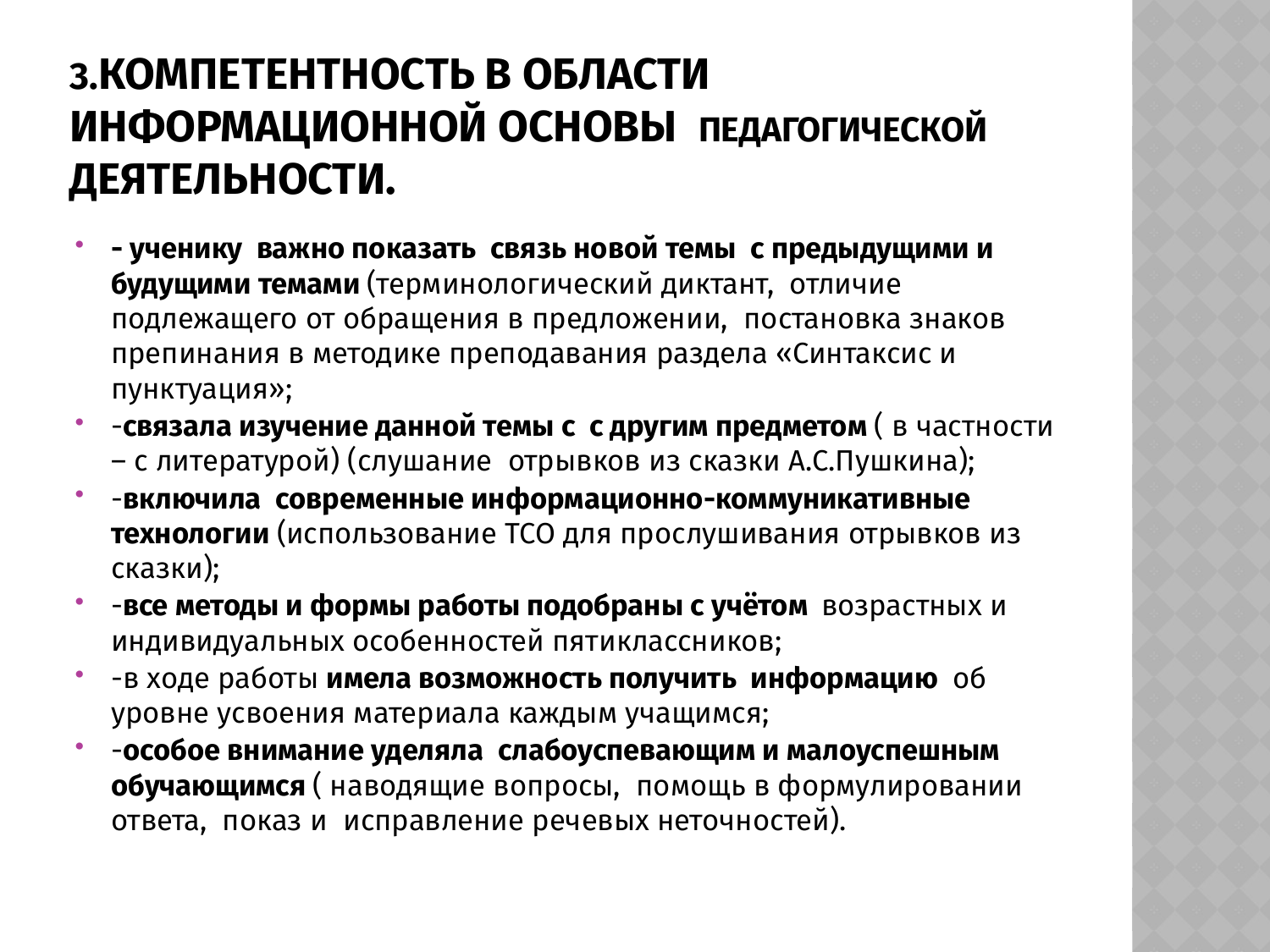

# 3.Компетентность в области  информационной основы  педагогической деятельности.
- ученику  важно показать  связь новой темы  с предыдущими и будущими темами (терминологический диктант,  отличие подлежащего от обращения в предложении,  постановка знаков препинания в методике преподавания раздела «Синтаксис и пунктуация»;
-связала изучение данной темы с  с другим предметом ( в частности – с литературой) (слушание  отрывков из сказки А.С.Пушкина);
-включила  современные информационно-коммуникативные технологии (использование ТСО для прослушивания отрывков из сказки);
-все методы и формы работы подобраны с учётом  возрастных и индивидуальных особенностей пятиклассников;
-в ходе работы имела возможность получить  информацию  об уровне усвоения материала каждым учащимся;
-особое внимание уделяла  слабоуспевающим и малоуспешным обучающимся ( наводящие вопросы,  помощь в формулировании ответа,  показ и  исправление речевых неточностей).